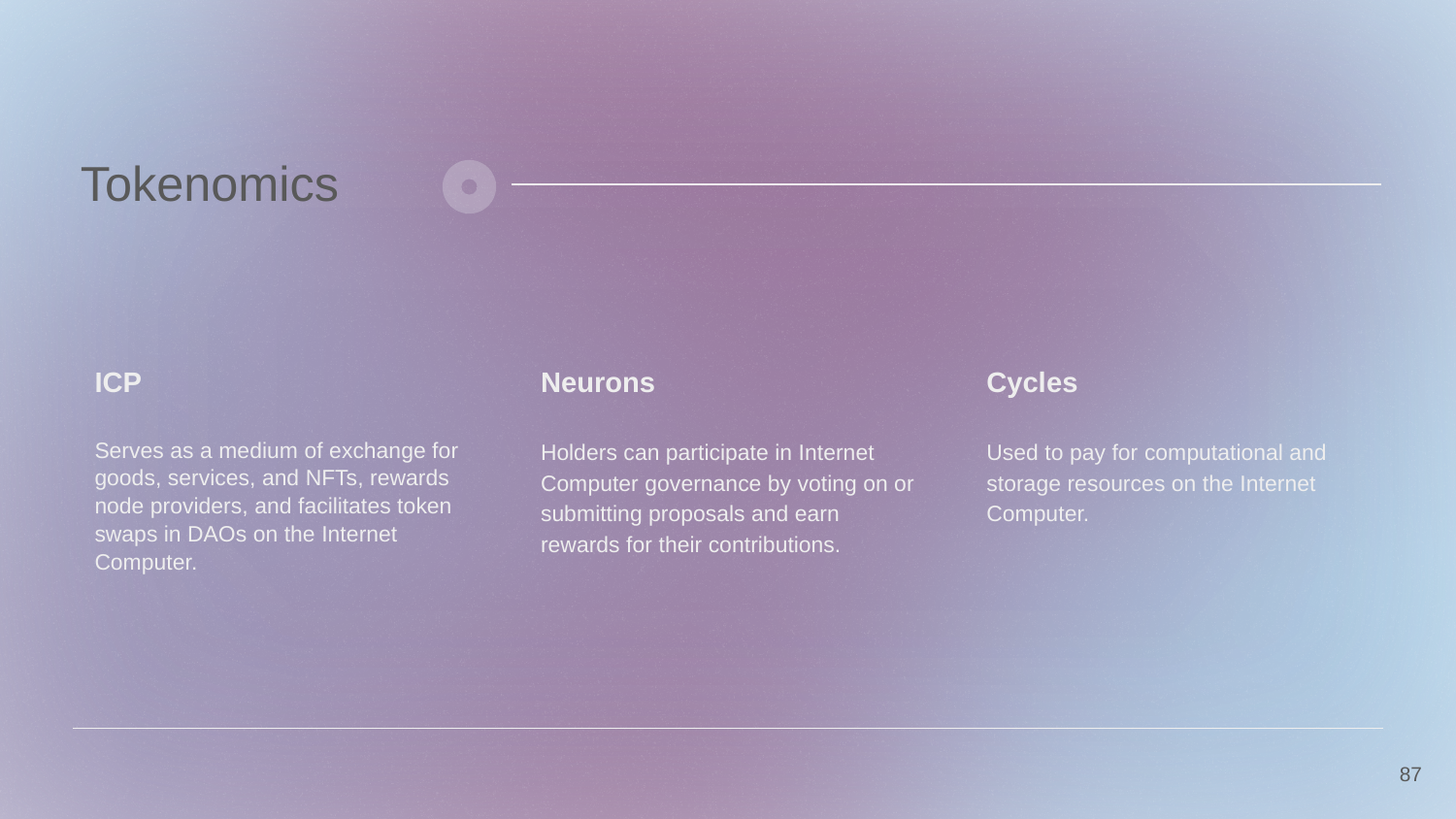

Tokenomics

ICP
Neurons
Cycles
Holders can participate in Internet Computer governance by voting on or submitting proposals and earn rewards for their contributions.
Serves as a medium of exchange for goods, services, and NFTs, rewards node providers, and facilitates token swaps in DAOs on the Internet Computer.

Used to pay for computational and storage resources on the Internet Computer.

87